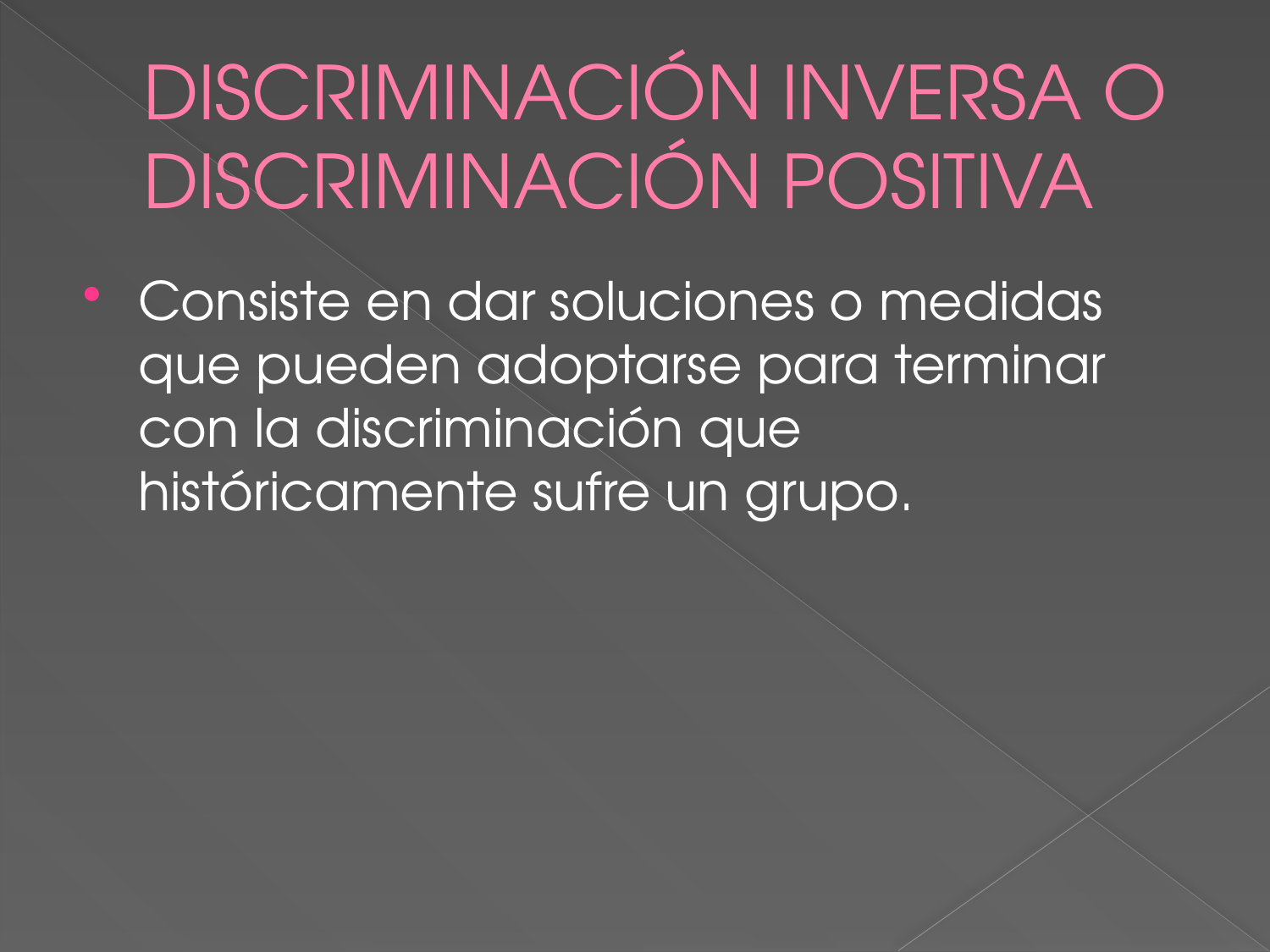

# DISCRIMINACIÓN INVERSA O DISCRIMINACIÓN POSITIVA
Consiste en dar soluciones o medidas que pueden adoptarse para terminar con la discriminación que históricamente sufre un grupo.